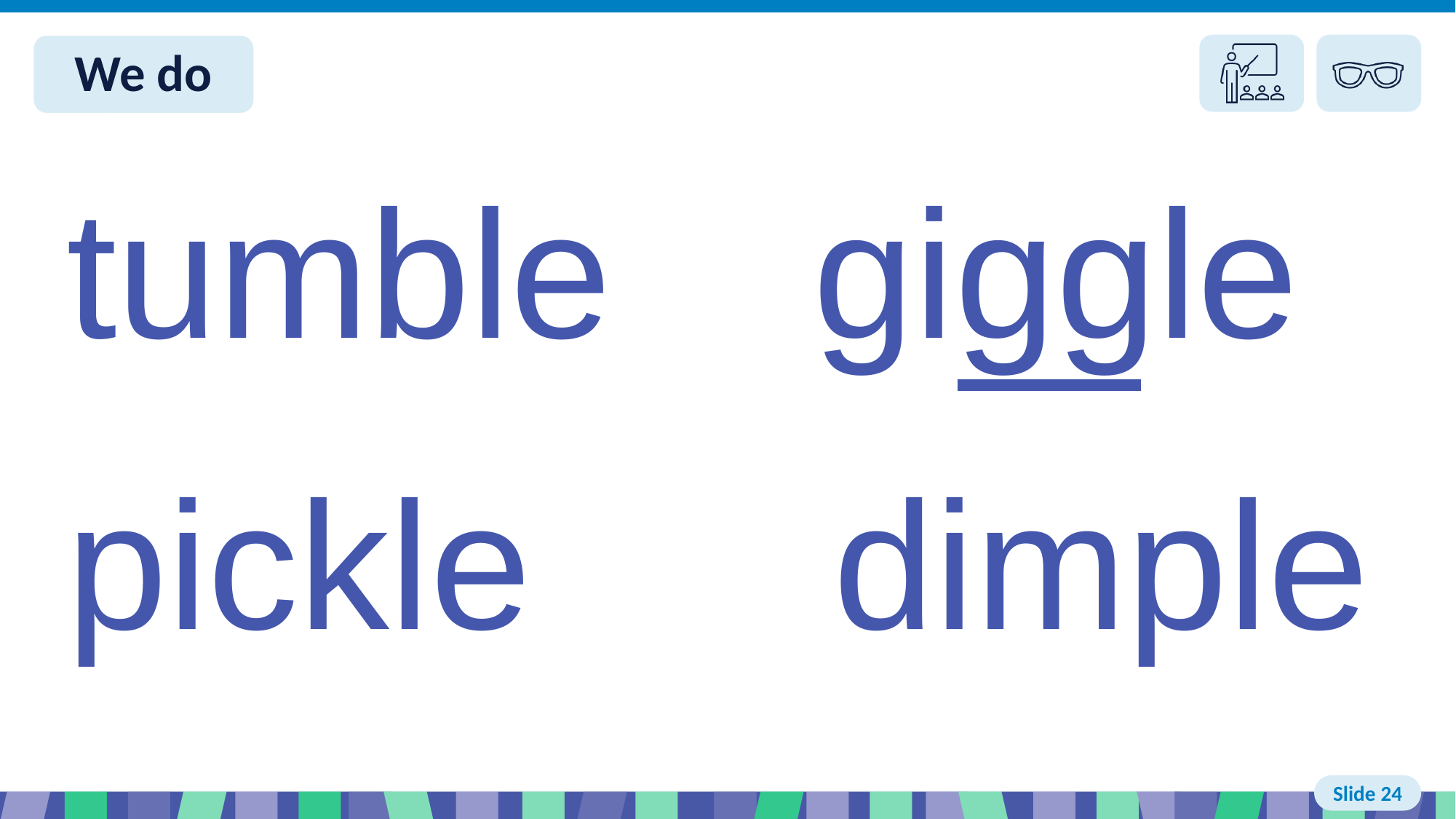

Slide 24 We do
tumble    giggle
pickle      dimple